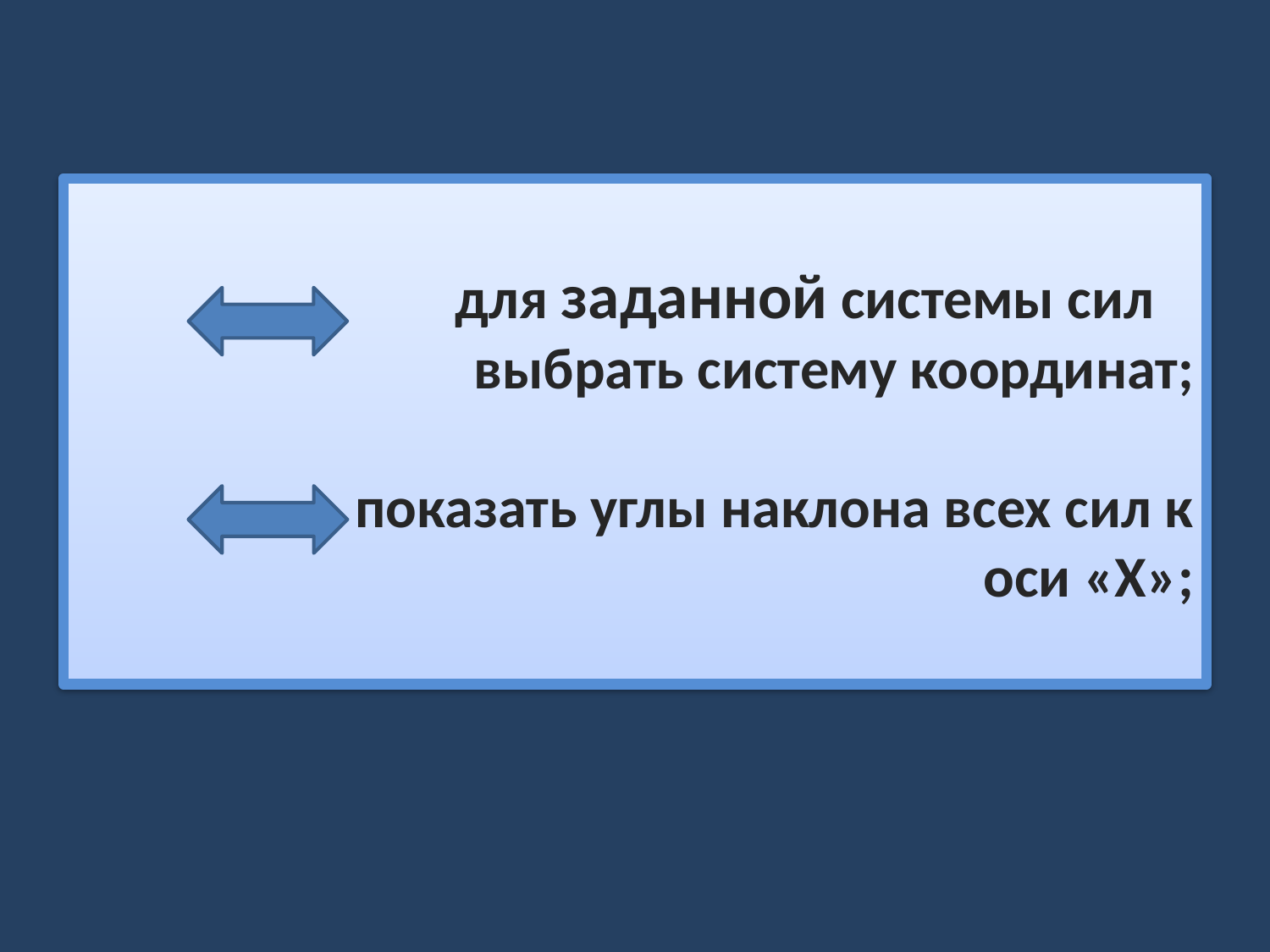

# для заданной системы сил    выбрать систему координат; показать углы наклона всех сил к оси «Х»;